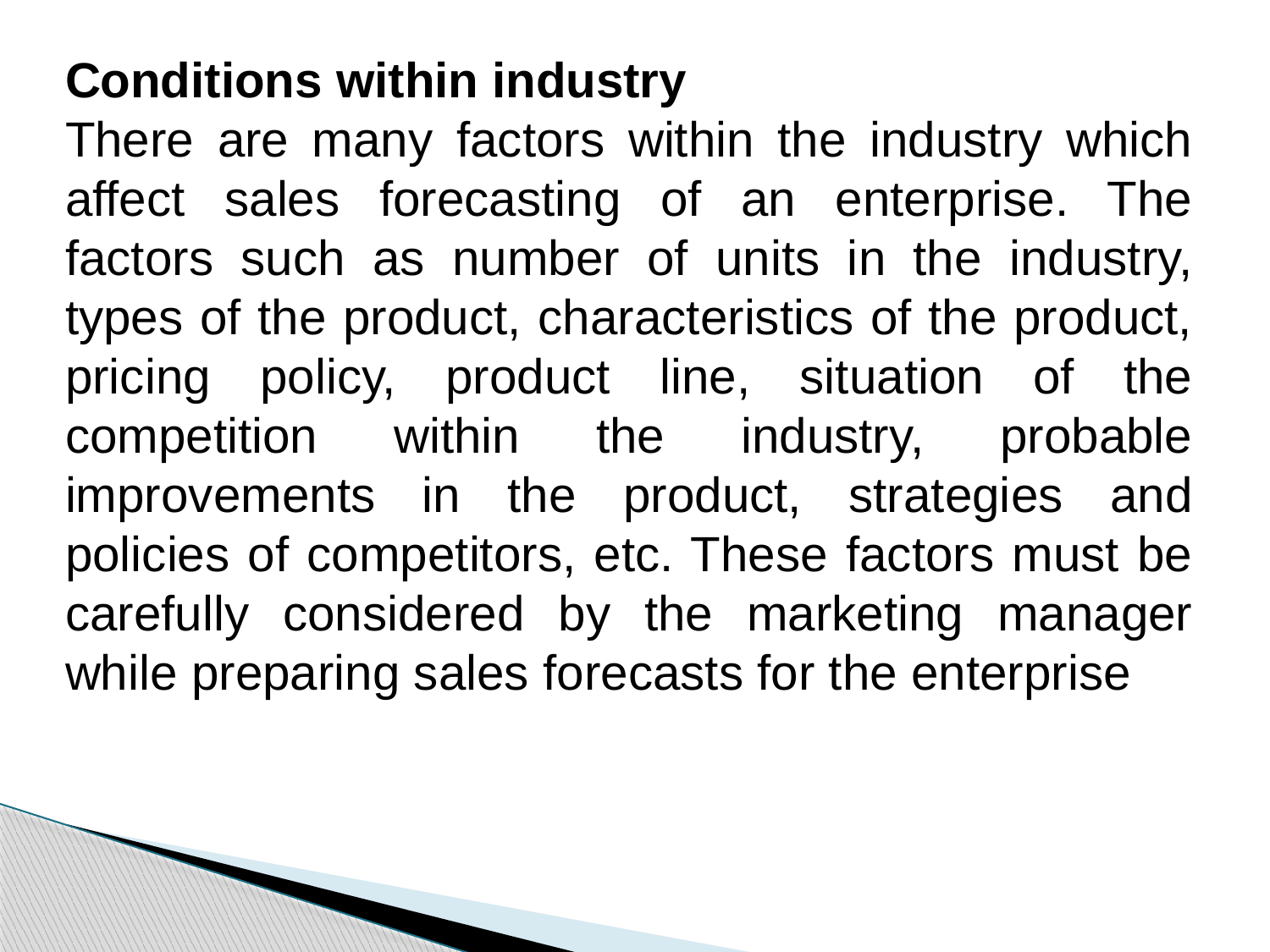

Conditions within industry
There are many factors within the industry which affect sales forecasting of an enterprise. The factors such as number of units in the industry, types of the product, characteristics of the product, pricing policy, product line, situation of the competition within the industry, probable improvements in the product, strategies and policies of competitors, etc. These factors must be carefully considered by the marketing manager while preparing sales forecasts for the enterprise